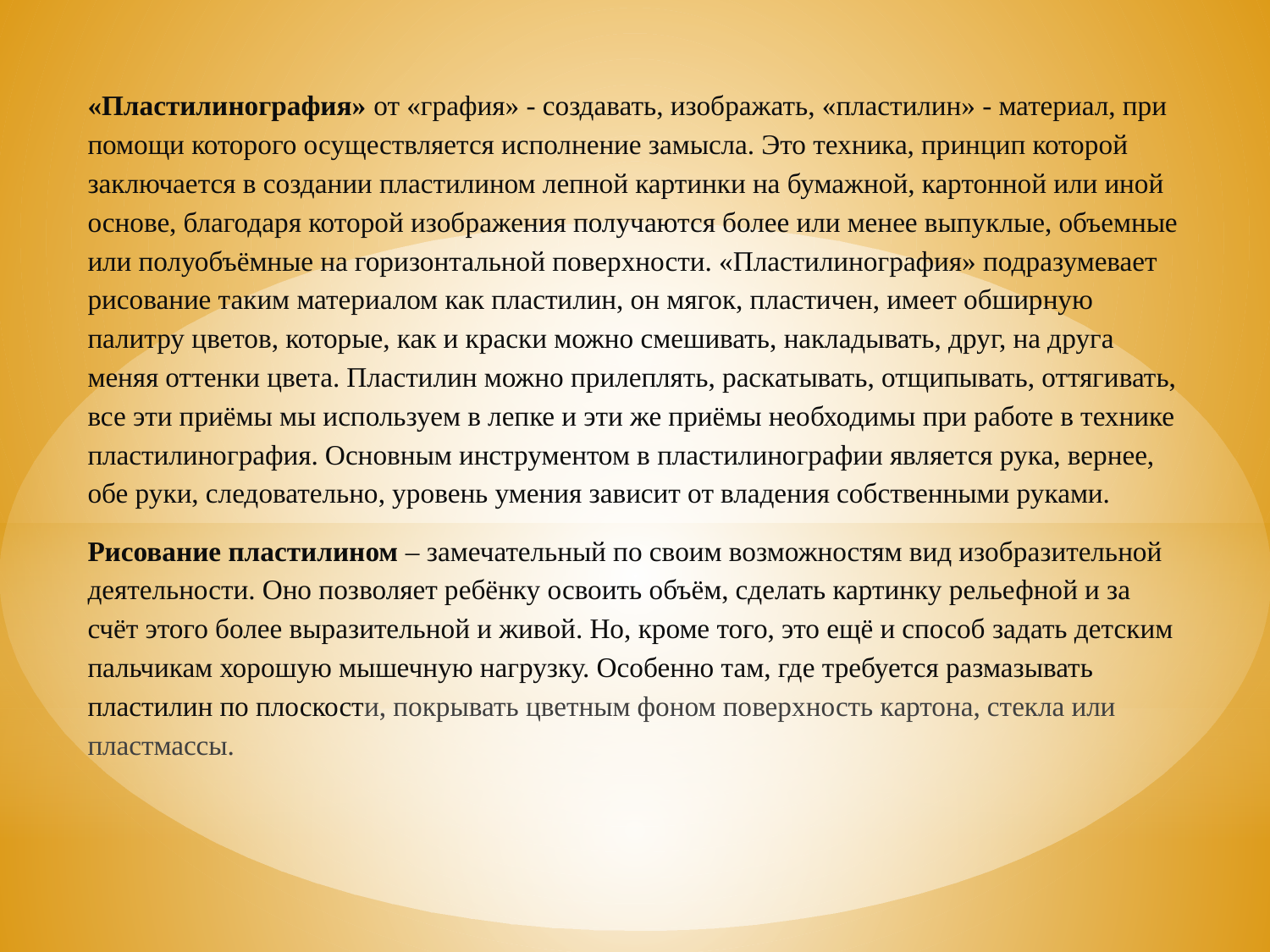

«Пластилинография» от «графия» - создавать, изображать, «пластилин» - материал, при помощи которого осуществляется исполнение замысла. Это техника, принцип которой заключается в создании пластилином лепной картинки на бумажной, картонной или иной основе, благодаря которой изображения получаются более или менее выпуклые, объемные или полуобъёмные на горизонтальной поверхности. «Пластилинография» подразумевает рисование таким материалом как пластилин, он мягок, пластичен, имеет обширную палитру цветов, которые, как и краски можно смешивать, накладывать, друг, на друга меняя оттенки цвета. Пластилин можно прилеплять, раскатывать, отщипывать, оттягивать, все эти приёмы мы используем в лепке и эти же приёмы необходимы при работе в технике пластилинография. Основным инструментом в пластилинографии является рука, вернее, обе руки, следовательно, уровень умения зависит от владения собственными руками.
Рисование пластилином – замечательный по своим возможностям вид изобразительной деятельности. Оно позволяет ребёнку освоить объём, сделать картинку рельефной и за счёт этого более выразительной и живой. Но, кроме того, это ещё и способ задать детским пальчикам хорошую мышечную нагрузку. Особенно там, где требуется размазывать пластилин по плоскости, покрывать цветным фоном поверхность картона, стекла или пластмассы.